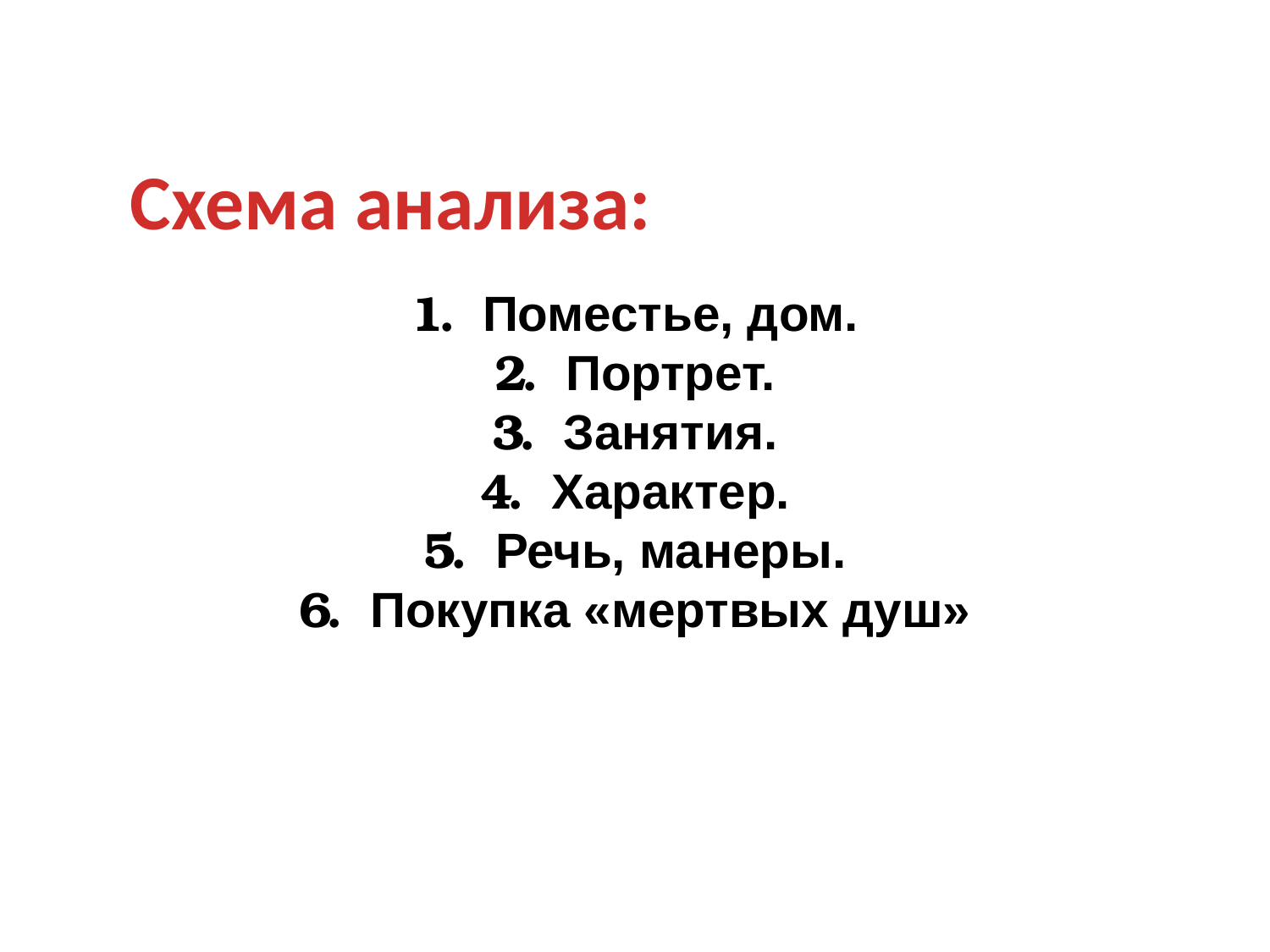

Схема анализа:
Поместье, дом.
Портрет.
Занятия.
Характер.
Речь, манеры.
Покупка «мертвых душ»